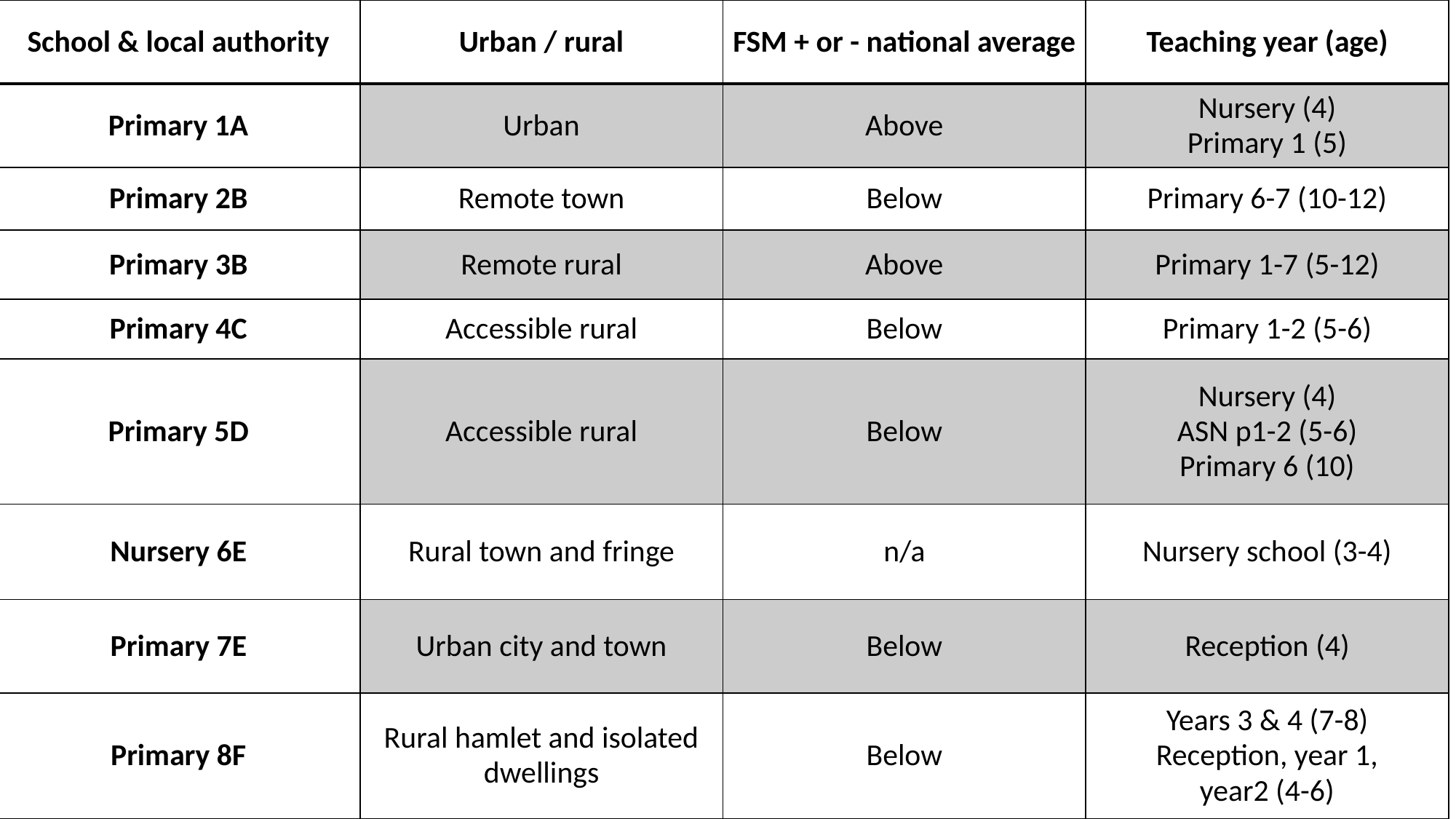

| School & local authority | Urban / rural | FSM + or - national average | Teaching year (age) |
| --- | --- | --- | --- |
| Primary 1A | Urban | Above | Nursery (4) Primary 1 (5) |
| Primary 2B | Remote town | Below | Primary 6-7 (10-12) |
| Primary 3B | Remote rural | Above | Primary 1-7 (5-12) |
| Primary 4C | Accessible rural | Below | Primary 1-2 (5-6) |
| Primary 5D | Accessible rural | Below | Nursery (4) ASN p1-2 (5-6) Primary 6 (10) |
| Nursery 6E | Rural town and fringe | n/a | Nursery school (3-4) |
| Primary 7E | Urban city and town | Below | Reception (4) |
| Primary 8F | Rural hamlet and isolated dwellings | Below | Years 3 & 4 (7-8) Reception, year 1, year2 (4-6) |